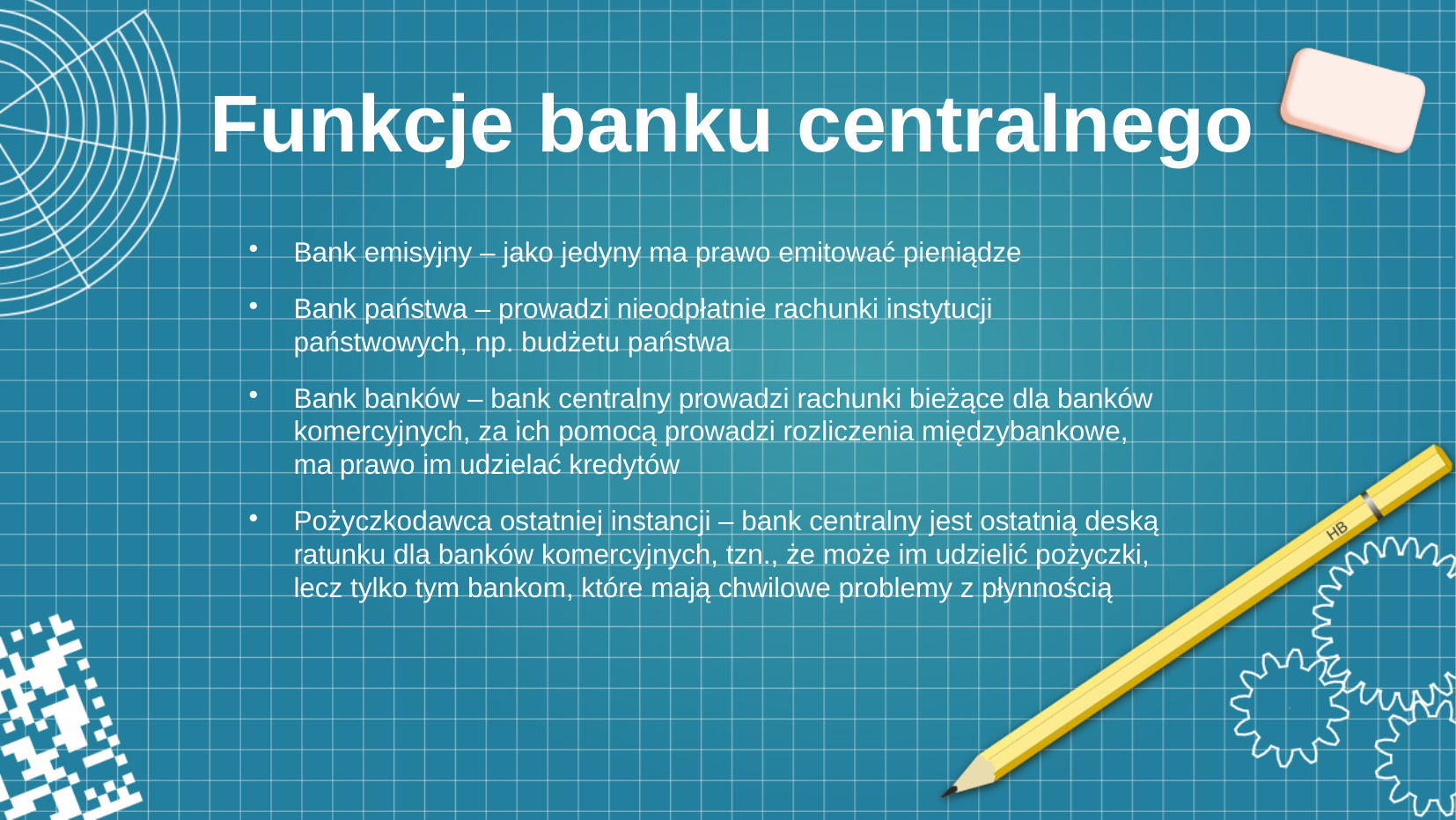

# Funkcje banku centralnego
Bank emisyjny – jako jedyny ma prawo emitować pieniądze
Bank państwa – prowadzi nieodpłatnie rachunki instytucji państwowych, np. budżetu państwa
Bank banków – bank centralny prowadzi rachunki bieżące dla banków komercyjnych, za ich pomocą prowadzi rozliczenia międzybankowe, ma prawo im udzielać kredytów
Pożyczkodawca ostatniej instancji – bank centralny jest ostatnią deską ratunku dla banków komercyjnych, tzn., że może im udzielić pożyczki, lecz tylko tym bankom, które mają chwilowe problemy z płynnością